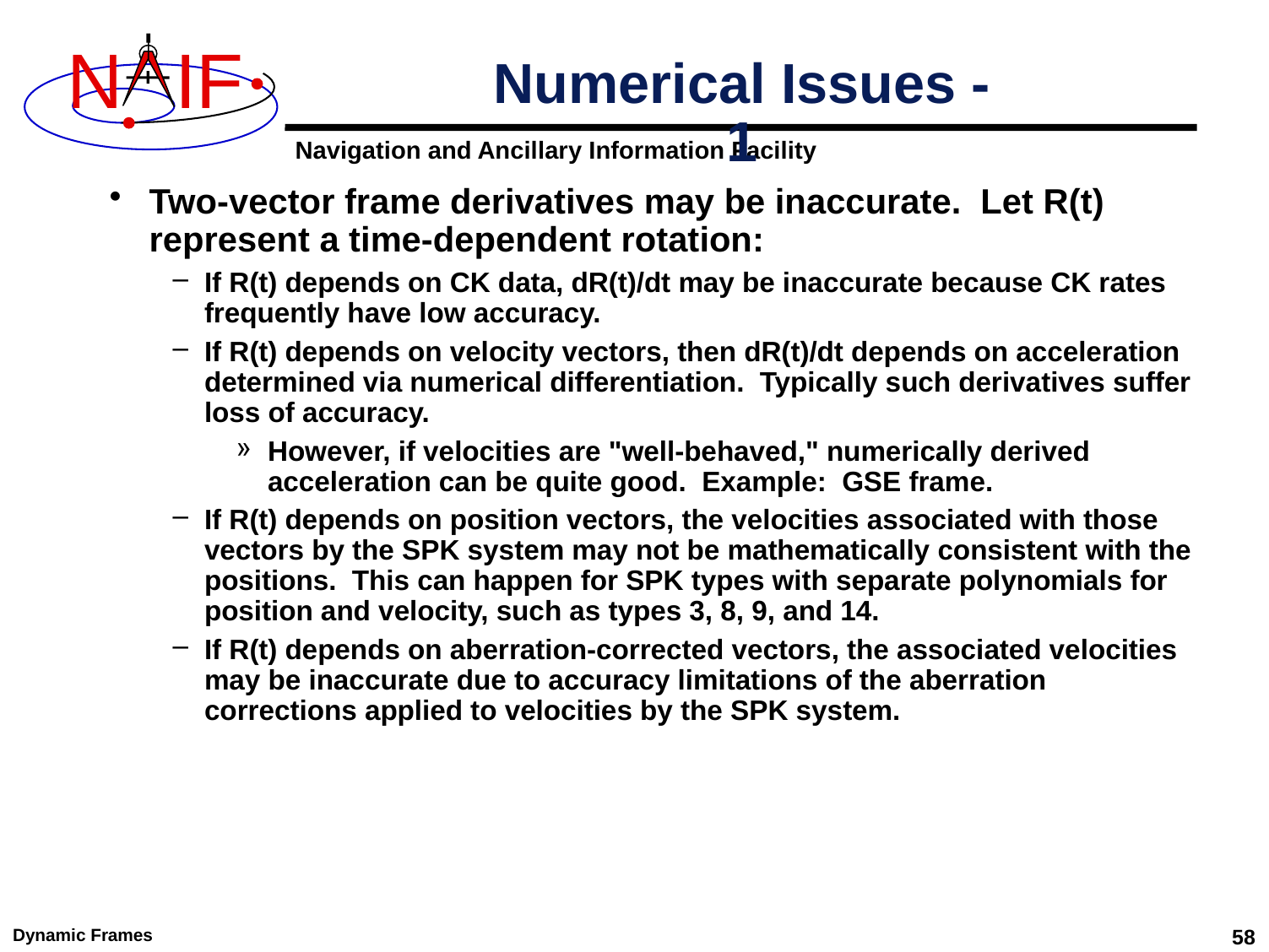

# Numerical Issues - 1
Two-vector frame derivatives may be inaccurate.  Let R(t) represent a time-dependent rotation:
If R(t) depends on CK data, dR(t)/dt may be inaccurate because CK rates frequently have low accuracy.
If R(t) depends on velocity vectors, then dR(t)/dt depends on acceleration determined via numerical differentiation.  Typically such derivatives suffer loss of accuracy.
However, if velocities are "well-behaved," numerically derived acceleration can be quite good.  Example:  GSE frame.
If R(t) depends on position vectors, the velocities associated with those vectors by the SPK system may not be mathematically consistent with the positions.  This can happen for SPK types with separate polynomials for position and velocity, such as types 3, 8, 9, and 14.
If R(t) depends on aberration-corrected vectors, the associated velocities may be inaccurate due to accuracy limitations of the aberration corrections applied to velocities by the SPK system.

Dynamic Frames
58